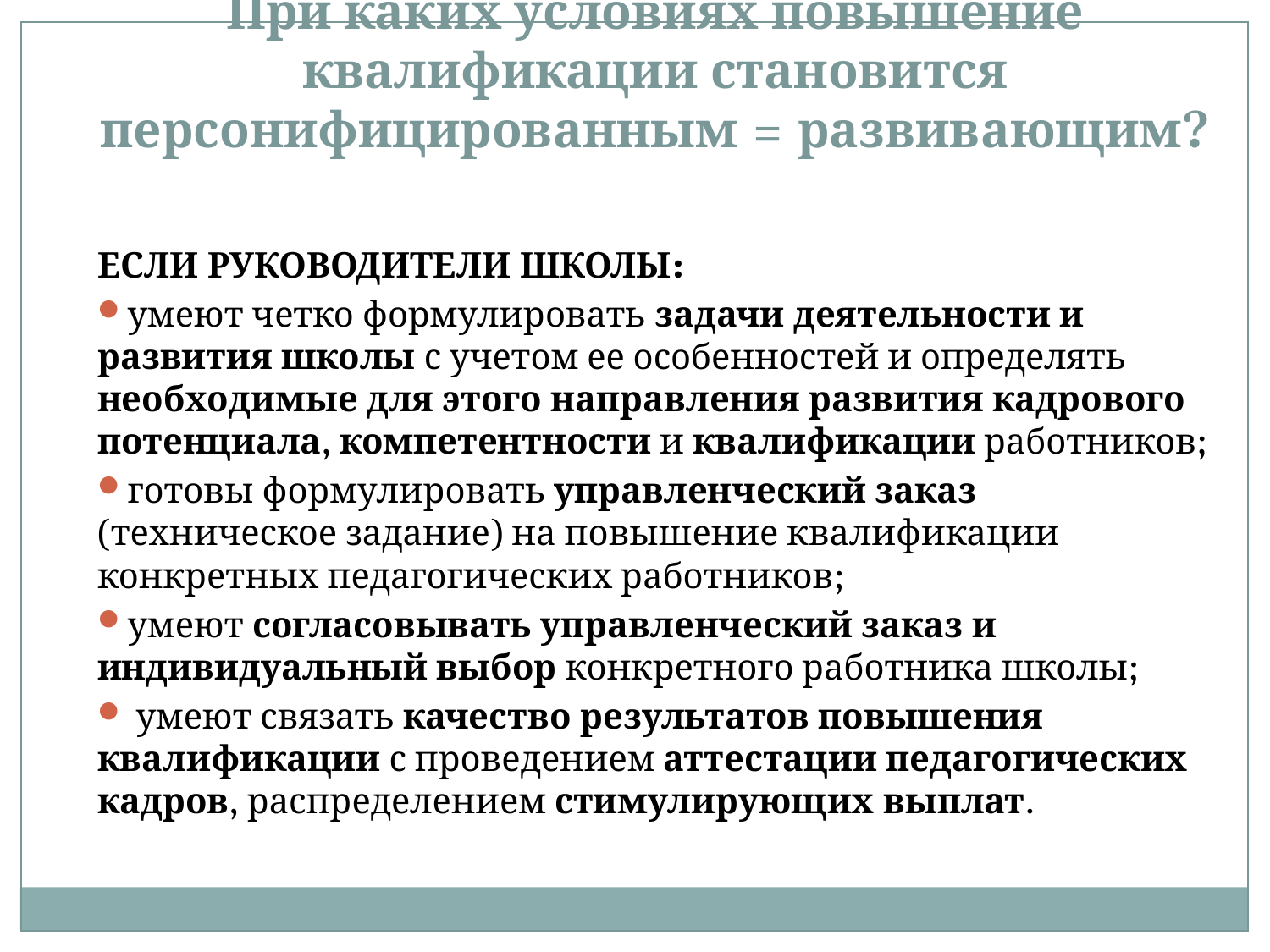

При каких условиях повышение квалификации становится персонифицированным = развивающим?
14
ЕСЛИ РУКОВОДИТЕЛИ ШКОЛЫ:
умеют четко формулировать задачи деятельности и развития школы с учетом ее особенностей и определять необходимые для этого направления развития кадрового потенциала, компетентности и квалификации работников;
готовы формулировать управленческий заказ (техническое задание) на повышение квалификации конкретных педагогических работников;
умеют согласовывать управленческий заказ и индивидуальный выбор конкретного работника школы;
 умеют связать качество результатов повышения квалификации с проведением аттестации педагогических кадров, распределением стимулирующих выплат.